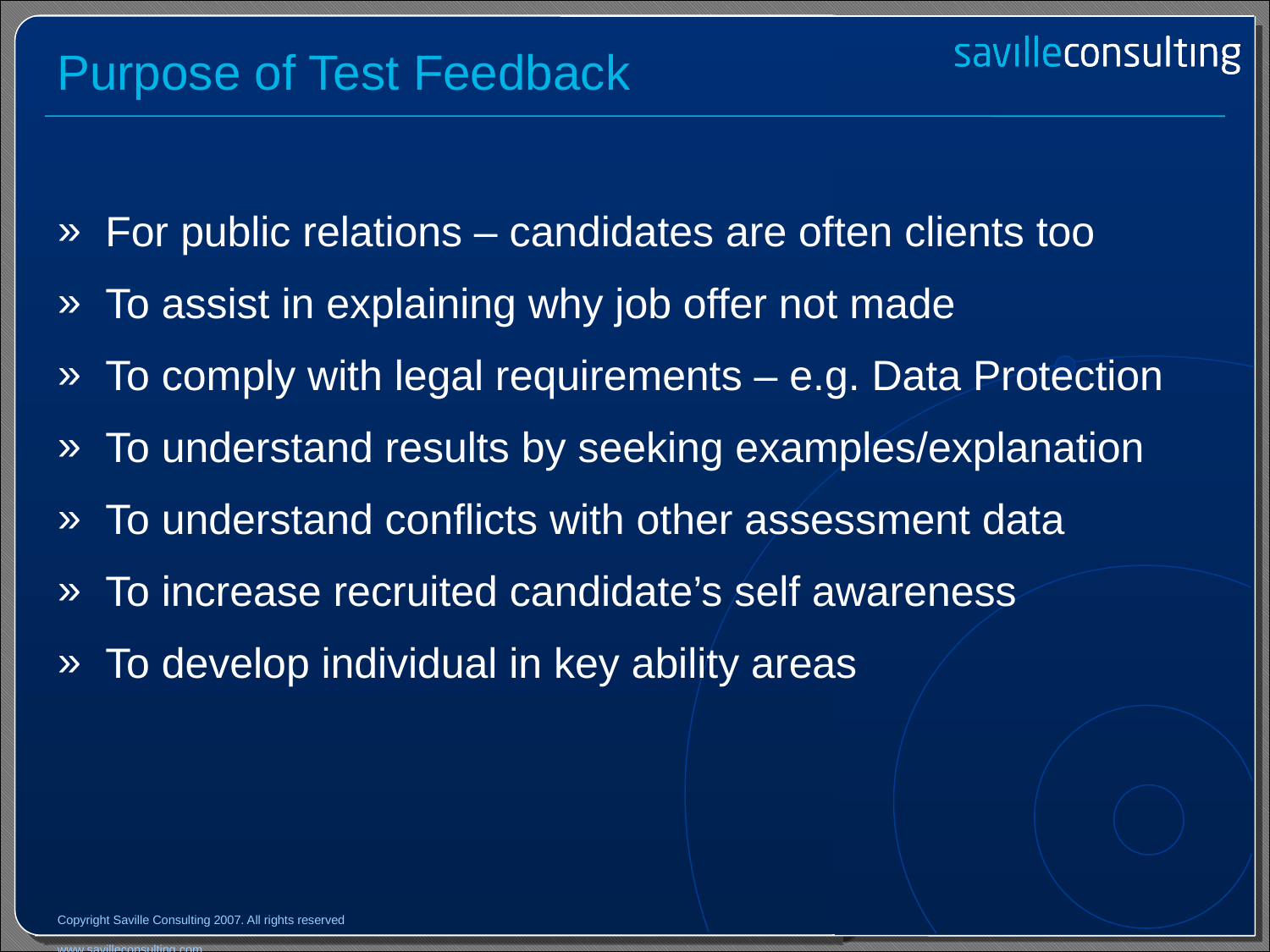

# Purpose of Test Feedback

For public relations – candidates are often clients too
To assist in explaining why job offer not made
To comply with legal requirements – e.g. Data Protection
To understand results by seeking examples/explanation
To understand conflicts with other assessment data
To increase recruited candidate’s self awareness
To develop individual in key ability areas